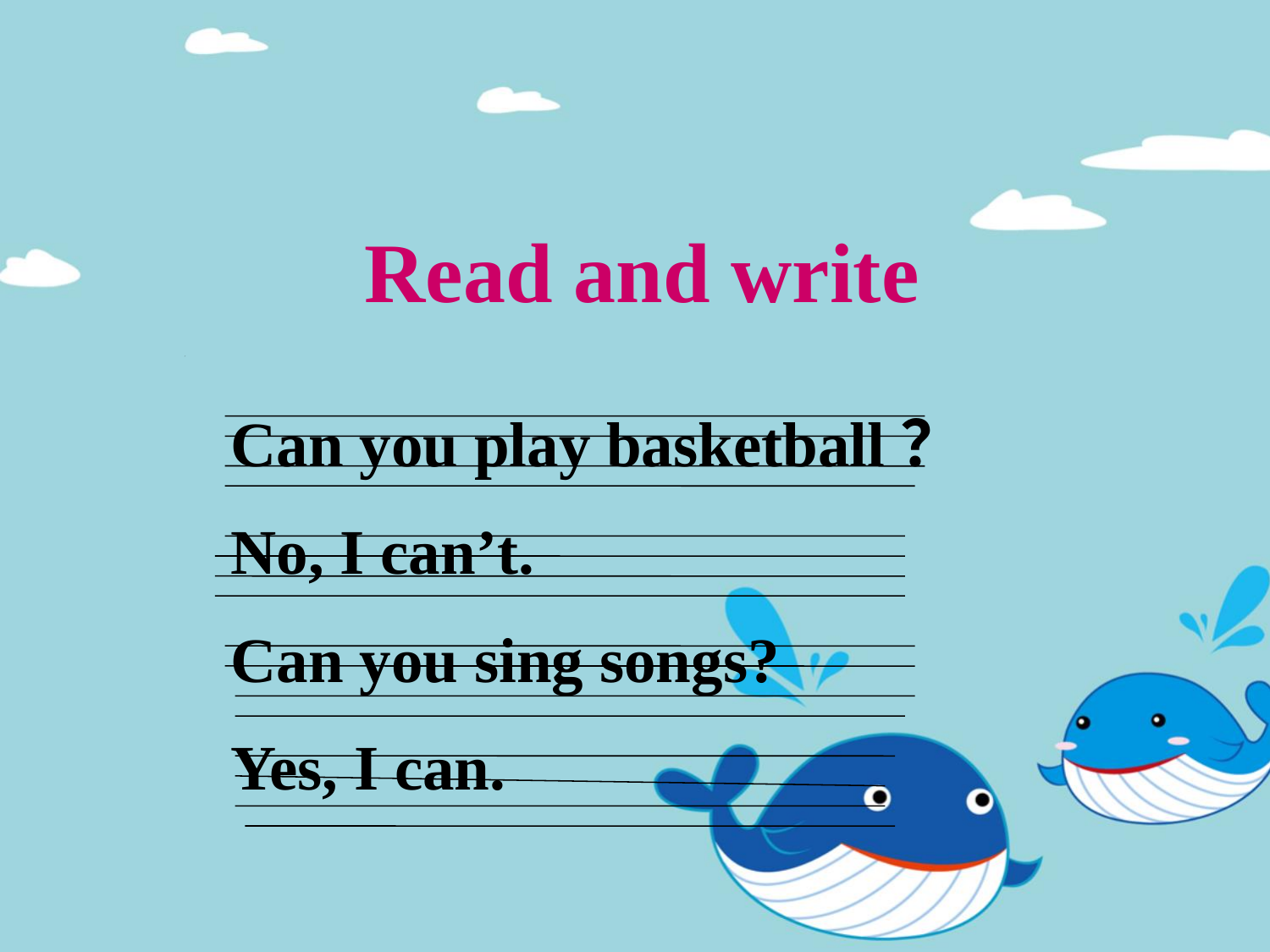

Read and write

Can you play basketball？
No, I can’t.
Can you sing songs?
Yes, I can.